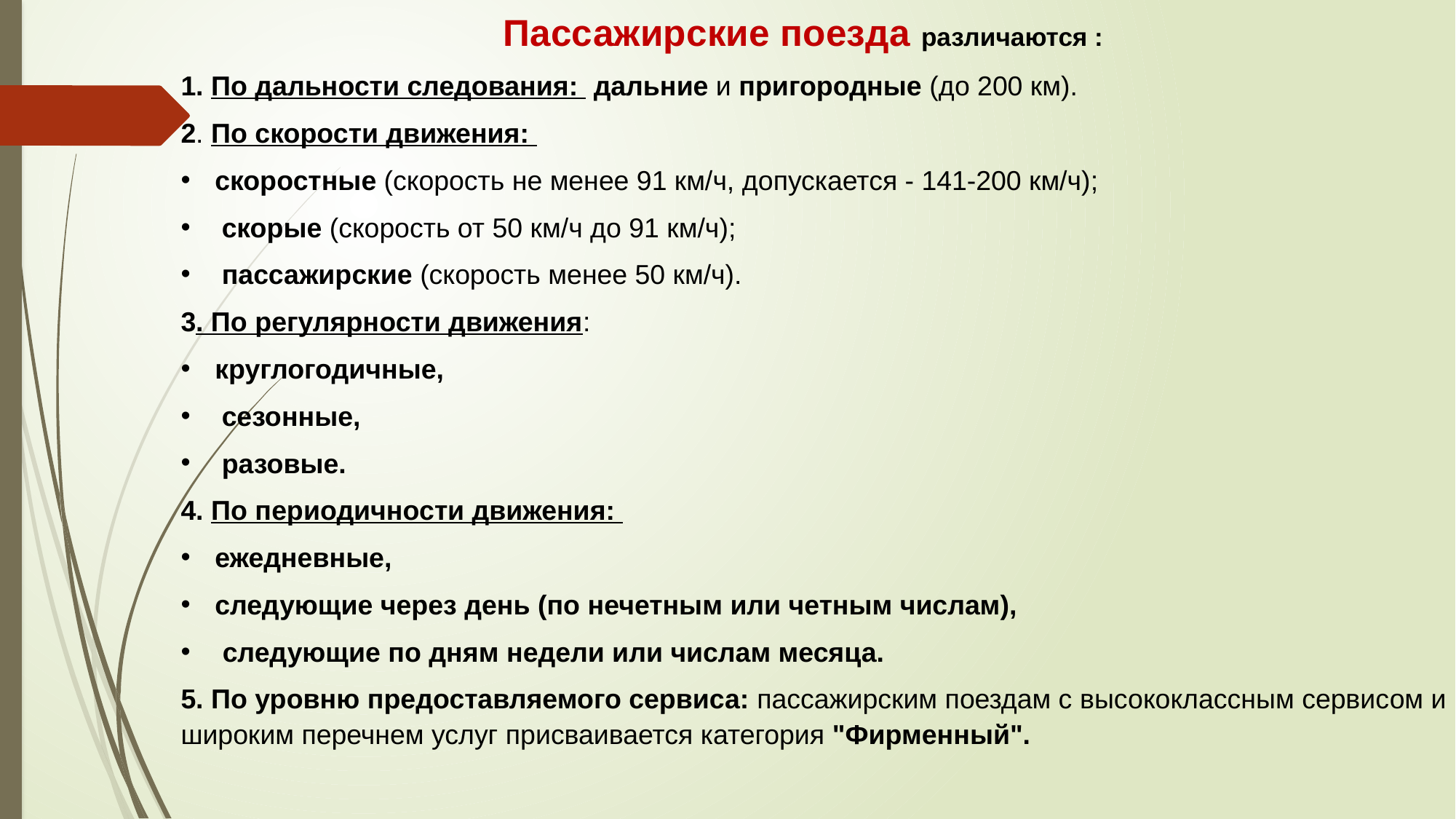

# Пассажирские поезда различаются :
1. По дальности следования:  дальние и пригородные (до 200 км).
2. По скорости движения:
скоростные (скорость не менее 91 км/ч, допускается - 141-200 км/ч);
скорые (скорость от 50 км/ч до 91 км/ч);
пассажирские (скорость менее 50 км/ч).
3. По регулярности движения:
круглогодичные,
сезонные,
разовые.
4. По периодичности движения:
ежедневные,
следующие через день (по нечетным или четным числам),
 следующие по дням недели или числам месяца.
5. По уровню предоставляемого сервиса: пассажирским поездам с высококлассным сервисом и широким перечнем услуг присваивается категория "Фирменный".